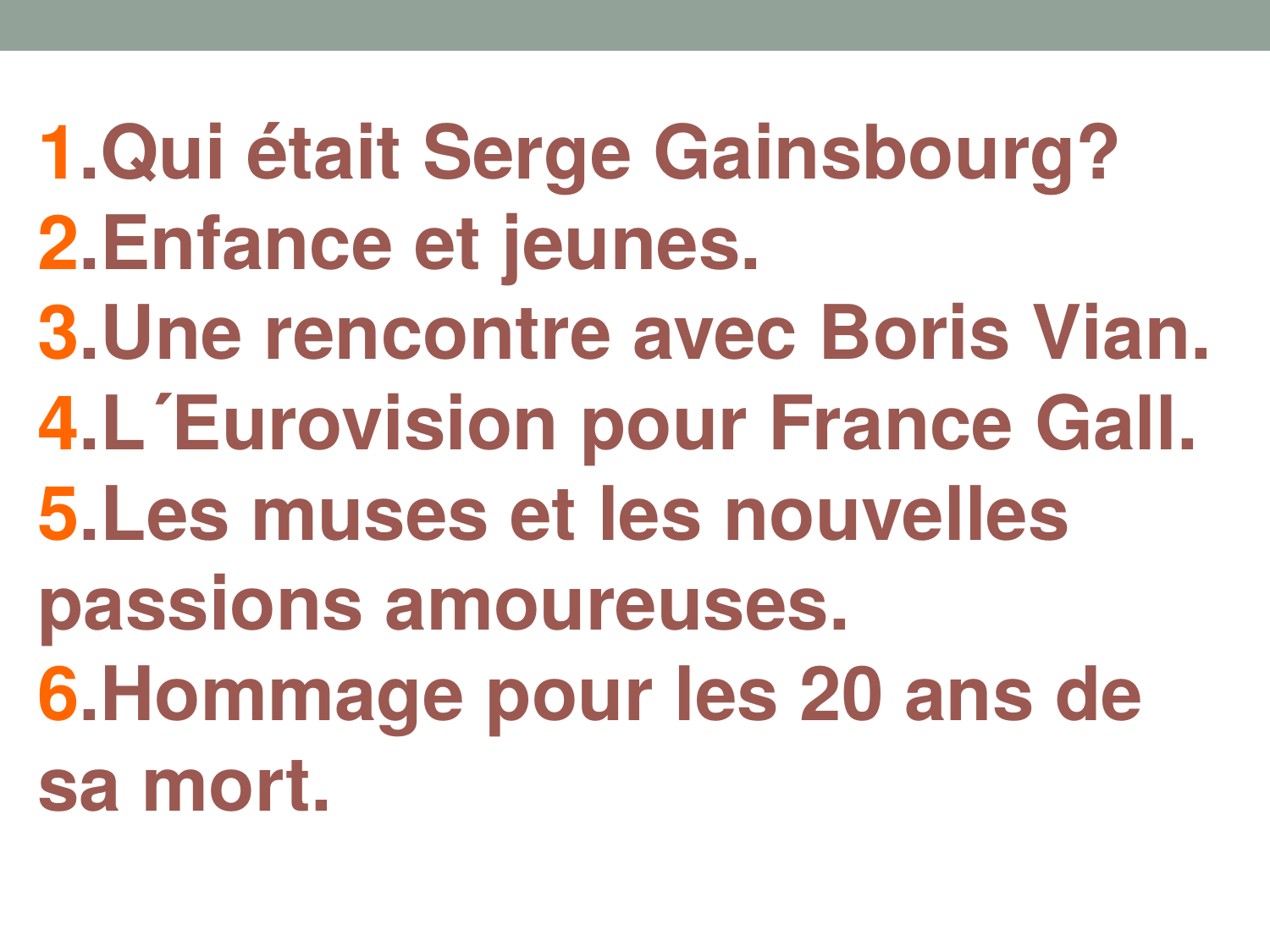

# 1.Qui était Serge Gainsbourg? 2.Enfance et jeunes. 3.Une rencontre avec Boris Vian. 4.L´Eurovision pour France Gall. 5.Les muses et les nouvelles passions amoureuses. 6.Hommage pour les 20 ans de sa mort.